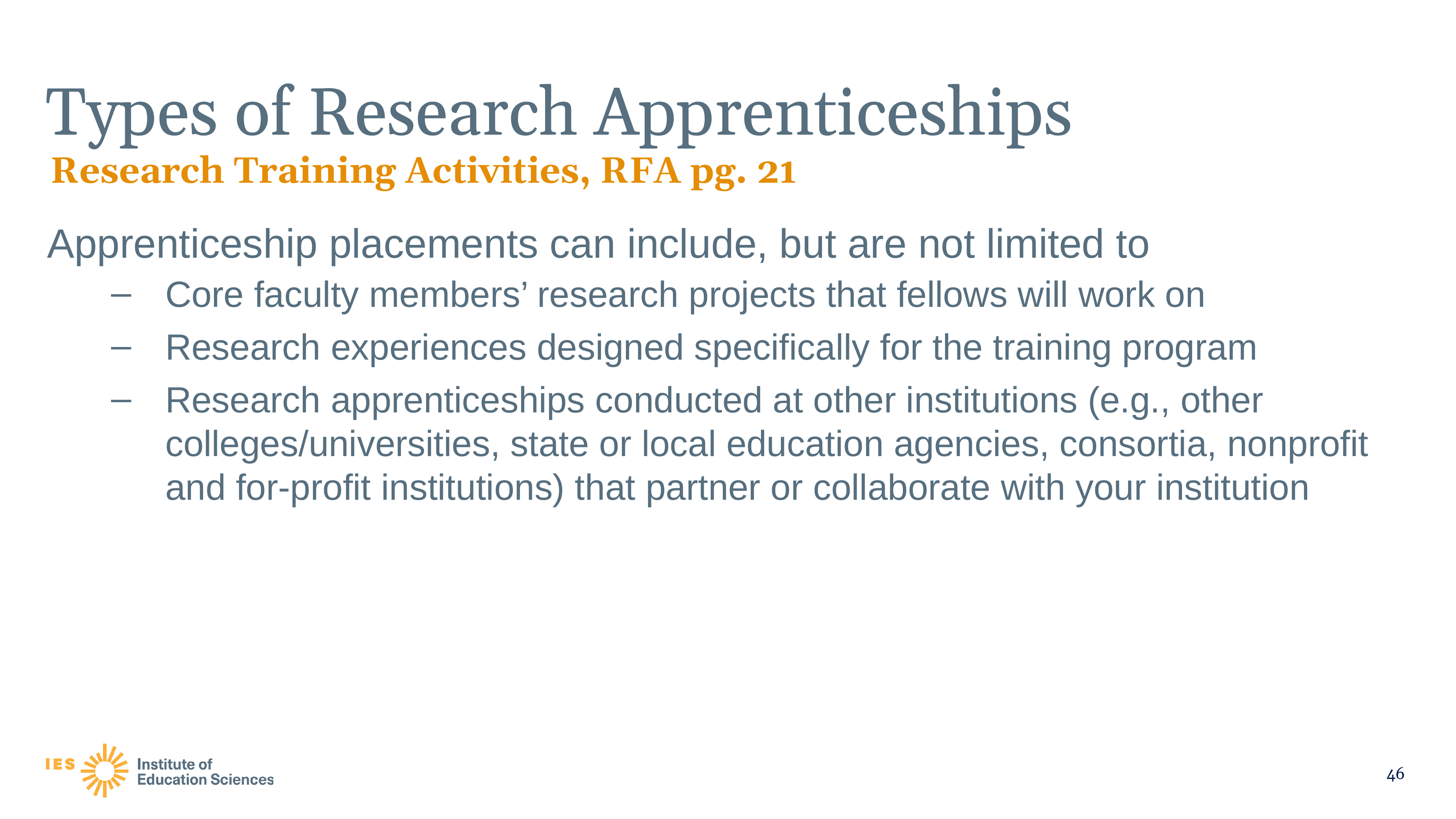

# Types of Research Apprenticeships
Research Training Activities, RFA pg. 21
Apprenticeship placements can include, but are not limited to
Core faculty members’ research projects that fellows will work on
Research experiences designed specifically for the training program
Research apprenticeships conducted at other institutions (e.g., other colleges/universities, state or local education agencies, consortia, nonprofit and for-profit institutions) that partner or collaborate with your institution
46